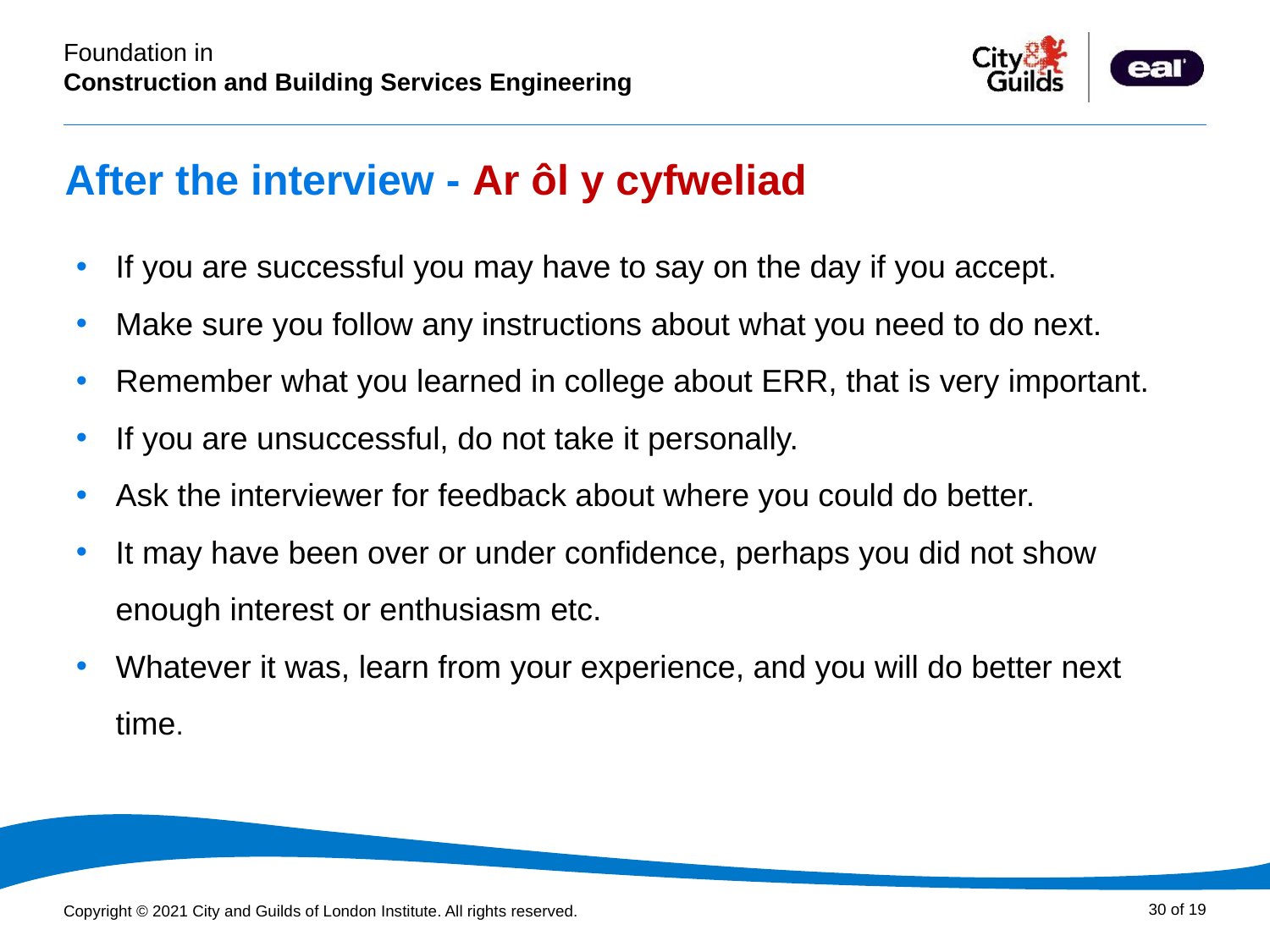

After the interview - Ar ôl y cyfweliad

If you are successful you may have to say on the day if you accept.
Make sure you follow any instructions about what you need to do next.
Remember what you learned in college about ERR, that is very important.
If you are unsuccessful, do not take it personally.
Ask the interviewer for feedback about where you could do better.
It may have been over or under confidence, perhaps you did not show enough interest or enthusiasm etc.
Whatever it was, learn from your experience, and you will do better next time.